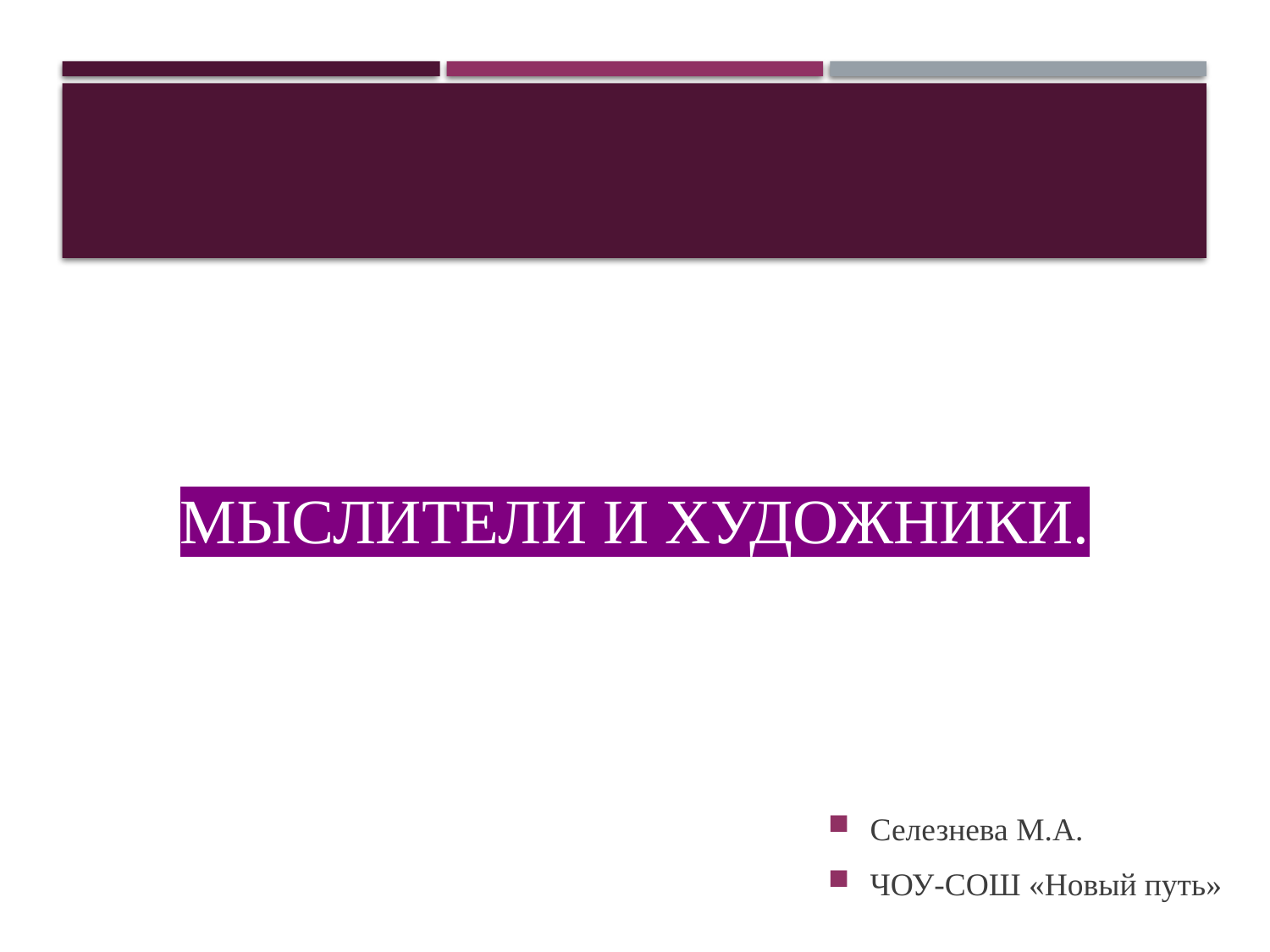

# Мыслители и художники.
Селезнева М.А.
ЧОУ-СОШ «Новый путь»